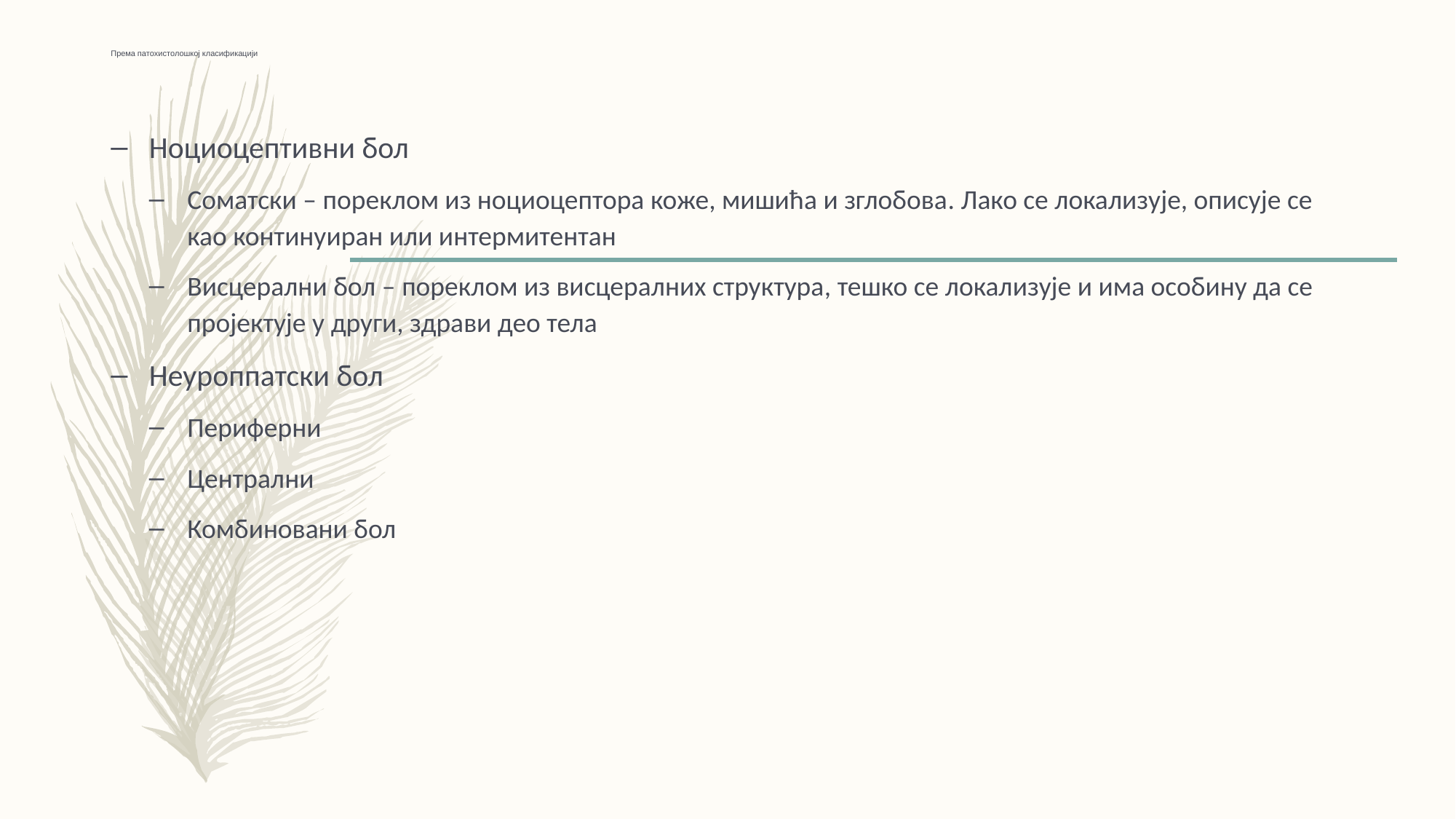

# Према патохистолошкој класификацији
Ноциоцептивни бол
Соматски – пореклом из ноциоцептора коже, мишића и зглобова. Лако се локализује, описује се као континуиран или интермитентан
Висцерални бол – пореклом из висцералних структура, тешко се локализује и има особину да се пројектује у други, здрави део тела
Неуроппатски бол
Периферни
Централни
Комбиновани бол